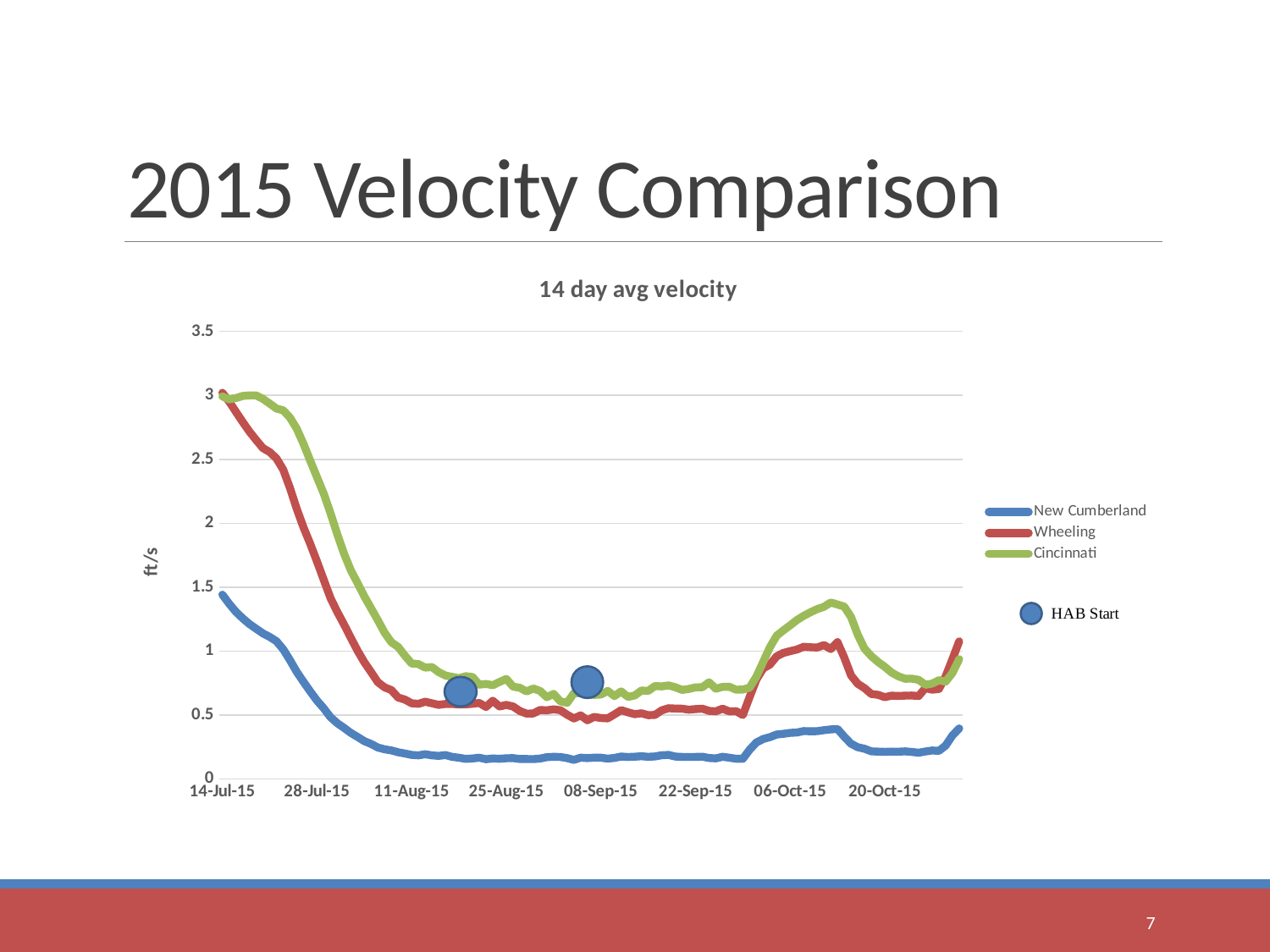

# 2015 Velocity Comparison

### Chart: 14 day avg velocity

| Category |  |  |  |
|---|---|---|---|
| 42199 | 1.4407142857142854 | 3.020714285714287 | 2.992142857142858 |
| 42200 | 1.3700000000000003 | 2.9521428571428574 | 2.9685714285714297 |
| 42201 | 1.3064285714285715 | 2.871428571428571 | 2.9785714285714286 |
| 42202 | 1.2557142857142853 | 2.7921428571428577 | 2.995 |
| 42203 | 1.2107142857142852 | 2.7171428571428575 | 3.0000000000000004 |
| 42204 | 1.1742857142857146 | 2.650714285714286 | 2.9992857142857146 |
| 42205 | 1.1378571428571427 | 2.5878571428571435 | 2.9728571428571438 |
| 42206 | 1.1099999999999997 | 2.556428571428571 | 2.9357142857142855 |
| 42207 | 1.0764285714285717 | 2.5071428571428576 | 2.8971428571428572 |
| 42208 | 1.0135714285714286 | 2.4192857142857136 | 2.8828571428571435 |
| 42209 | 0.9285714285714287 | 2.275714285714286 | 2.826428571428571 |
| 42210 | 0.8371428571428572 | 2.1135714285714293 | 2.7399999999999998 |
| 42211 | 0.7585714285714288 | 1.9671428571428573 | 2.6207142857142864 |
| 42212 | 0.6835714285714286 | 1.837857142857143 | 2.4885714285714293 |
| 42213 | 0.6121428571428573 | 1.7000000000000004 | 2.36 |
| 42214 | 0.5514285714285716 | 1.556428571428572 | 2.2314285714285713 |
| 42215 | 0.4821428571428572 | 1.4142857142857148 | 2.078571428571429 |
| 42216 | 0.43500000000000005 | 1.3049999999999997 | 1.9128571428571433 |
| 42217 | 0.3985714285714285 | 1.2071428571428569 | 1.761428571428572 |
| 42218 | 0.3592857142857143 | 1.1035714285714284 | 1.6314285714285717 |
| 42219 | 0.32785714285714296 | 1.002142857142857 | 1.5314285714285716 |
| 42220 | 0.2950000000000001 | 0.9121428571428571 | 1.4278571428571425 |
| 42221 | 0.27285714285714285 | 0.8350000000000003 | 1.3335714285714284 |
| 42222 | 0.24500000000000008 | 0.7557142857142859 | 1.2407142857142852 |
| 42223 | 0.23071428571428573 | 0.7157142857142859 | 1.142857142857143 |
| 42224 | 0.2221428571428572 | 0.6942857142857146 | 1.0685714285714287 |
| 42225 | 0.20785714285714293 | 0.6357142857142858 | 1.0314285714285718 |
| 42226 | 0.19785714285714293 | 0.6200000000000001 | 0.9635714285714286 |
| 42227 | 0.18714285714285717 | 0.5907142857142854 | 0.9021428571428572 |
| 42228 | 0.18357142857142864 | 0.5864285714285715 | 0.8978571428571426 |
| 42229 | 0.1921428571428572 | 0.6028571428571429 | 0.87 |
| 42230 | 0.1835714285714286 | 0.5907142857142854 | 0.8742857142857143 |
| 42231 | 0.1792857142857143 | 0.5785714285714286 | 0.8342857142857143 |
| 42232 | 0.18571428571428578 | 0.5857142857142854 | 0.8078571428571426 |
| 42233 | 0.17142857142857143 | 0.5857142857142855 | 0.797142857142857 |
| 42234 | 0.16500000000000004 | 0.5814285714285714 | 0.787142857142857 |
| 42235 | 0.15571428571428578 | 0.5828571428571426 | 0.8028571428571426 |
| 42236 | 0.15928571428571428 | 0.5871428571428572 | 0.7964285714285716 |
| 42237 | 0.165 | 0.5935714285714285 | 0.7364285714285717 |
| 42238 | 0.15357142857142858 | 0.5621428571428573 | 0.7421428571428574 |
| 42239 | 0.15928571428571428 | 0.6107142857142858 | 0.7321428571428571 |
| 42240 | 0.15642857142857142 | 0.5657142857142856 | 0.7578571428571429 |
| 42241 | 0.16071428571428575 | 0.5778571428571427 | 0.7814285714285716 |
| 42242 | 0.1621428571428572 | 0.5657142857142855 | 0.7214285714285716 |
| 42243 | 0.15500000000000005 | 0.5307142857142856 | 0.7121428571428573 |
| 42244 | 0.15500000000000005 | 0.5099999999999999 | 0.6835714285714286 |
| 42245 | 0.1542857142857143 | 0.5114285714285715 | 0.7064285714285715 |
| 42246 | 0.15857142857142864 | 0.5385714285714287 | 0.6871428571428573 |
| 42247 | 0.16928571428571432 | 0.5357142857142856 | 0.6385714285714288 |
| 42248 | 0.1721428571428572 | 0.5435714285714287 | 0.6642857142857146 |
| 42249 | 0.17071428571428576 | 0.5364285714285716 | 0.6057142857142858 |
| 42250 | 0.16214285714285714 | 0.5014285714285716 | 0.5942857142857143 |
| 42251 | 0.1478571428571429 | 0.47214285714285725 | 0.6700000000000002 |
| 42252 | 0.16571428571428573 | 0.4964285714285716 | 0.67 |
| 42253 | 0.1621428571428572 | 0.45785714285714285 | 0.6614285714285717 |
| 42254 | 0.16571428571428576 | 0.4842857142857143 | 0.6564285714285717 |
| 42255 | 0.165 | 0.47571428571428576 | 0.6592857142857146 |
| 42256 | 0.15785714285714292 | 0.4728571428571428 | 0.6878571428571427 |
| 42257 | 0.1635714285714286 | 0.5042857142857142 | 0.6471428571428572 |
| 42258 | 0.17428571428571427 | 0.5371428571428571 | 0.6835714285714287 |
| 42259 | 0.17071428571428576 | 0.5199999999999999 | 0.6407142857142858 |
| 42260 | 0.17285714285714288 | 0.5057142857142856 | 0.6521428571428574 |
| 42261 | 0.17642857142857138 | 0.5128571428571428 | 0.6907142857142857 |
| 42262 | 0.17214285714285718 | 0.4978571428571429 | 0.6878571428571427 |
| 42263 | 0.17500000000000004 | 0.5 | 0.7257142857142858 |
| 42264 | 0.18428571428571433 | 0.5357142857142856 | 0.7228571428571426 |
| 42265 | 0.18714285714285722 | 0.5521428571428573 | 0.7307142857142858 |
| 42266 | 0.17428571428571432 | 0.55 | 0.7164285714285716 |
| 42267 | 0.17142857142857143 | 0.5485714285714286 | 0.6957142857142855 |
| 42268 | 0.17142857142857143 | 0.5407142857142856 | 0.7028571428571426 |
| 42269 | 0.1714285714285714 | 0.5457142857142856 | 0.7157142857142859 |
| 42270 | 0.1728571428571429 | 0.5485714285714286 | 0.7164285714285716 |
| 42271 | 0.16285714285714292 | 0.5314285714285716 | 0.7550000000000001 |
| 42272 | 0.16000000000000003 | 0.5278571428571427 | 0.7050000000000001 |
| 42273 | 0.17214285714285715 | 0.5485714285714286 | 0.7192857142857143 |
| 42274 | 0.165 | 0.5271428571428572 | 0.7200000000000001 |
| 42275 | 0.15714285714285722 | 0.5292857142857145 | 0.6971428571428573 |
| 42276 | 0.15714285714285714 | 0.4985714285714286 | 0.6985714285714286 |
| 42277 | 0.22714285714285715 | 0.6392857142857145 | 0.7128571428571426 |
| 42278 | 0.2842857142857143 | 0.7771428571428574 | 0.7992857142857144 |
| 42279 | 0.3114285714285715 | 0.8628571428571429 | 0.9142857142857145 |
| 42280 | 0.3257142857142858 | 0.8935714285714287 | 1.0292857142857146 |
| 42281 | 0.34642857142857153 | 0.9578571428571427 | 1.1192857142857147 |
| 42282 | 0.35214285714285726 | 0.985 | 1.161428571428572 |
| 42283 | 0.3592857142857143 | 0.9985714285714286 | 1.2007142857142856 |
| 42284 | 0.3621428571428572 | 1.0114285714285713 | 1.2421428571428572 |
| 42285 | 0.37357142857142855 | 1.032857142857143 | 1.275 |
| 42286 | 0.3721428571428573 | 1.0292857142857146 | 1.3028571428571427 |
| 42287 | 0.37285714285714294 | 1.027142857142857 | 1.3278571428571426 |
| 42288 | 0.3807142857142859 | 1.0464285714285717 | 1.3457142857142852 |
| 42289 | 0.3864285714285716 | 1.015 | 1.3792857142857144 |
| 42290 | 0.3900000000000001 | 1.0692857142857146 | 1.3635714285714287 |
| 42291 | 0.3292857142857144 | 0.9485714285714286 | 1.3471428571428574 |
| 42292 | 0.2742857142857143 | 0.8085714285714287 | 1.2657142857142853 |
| 42293 | 0.24714285714285716 | 0.7428571428571429 | 1.1264285714285716 |
| 42294 | 0.23500000000000001 | 0.7092857142857144 | 1.0178571428571428 |
| 42295 | 0.21500000000000002 | 0.6635714285714287 | 0.9600000000000001 |
| 42296 | 0.21285714285714288 | 0.6571428571428573 | 0.914285714285714 |
| 42297 | 0.21071428571428577 | 0.6385714285714288 | 0.8757142857142857 |
| 42298 | 0.2128571428571429 | 0.6507142857142857 | 0.8314285714285717 |
| 42299 | 0.2121428571428572 | 0.6478571428571429 | 0.8021428571428573 |
| 42300 | 0.21500000000000005 | 0.6507142857142857 | 0.7828571428571428 |
| 42301 | 0.21000000000000002 | 0.6514285714285717 | 0.7835714285714287 |
| 42302 | 0.20428571428571424 | 0.6478571428571428 | 0.7742857142857144 |
| 42303 | 0.21357142857142863 | 0.7100000000000001 | 0.7357142857142855 |
| 42304 | 0.22142857142857142 | 0.6971428571428573 | 0.745 |
| 42305 | 0.21857142857142864 | 0.7028571428571427 | 0.7714285714285718 |
| 42306 | 0.26 | 0.8014285714285716 | 0.7600000000000001 |
| 42307 | 0.33928571428571436 | 0.9364285714285716 | 0.8285714285714286 |
| 42308 | 0.3942857142857144 | 1.0757142857142856 | 0.9364285714285717 |
7